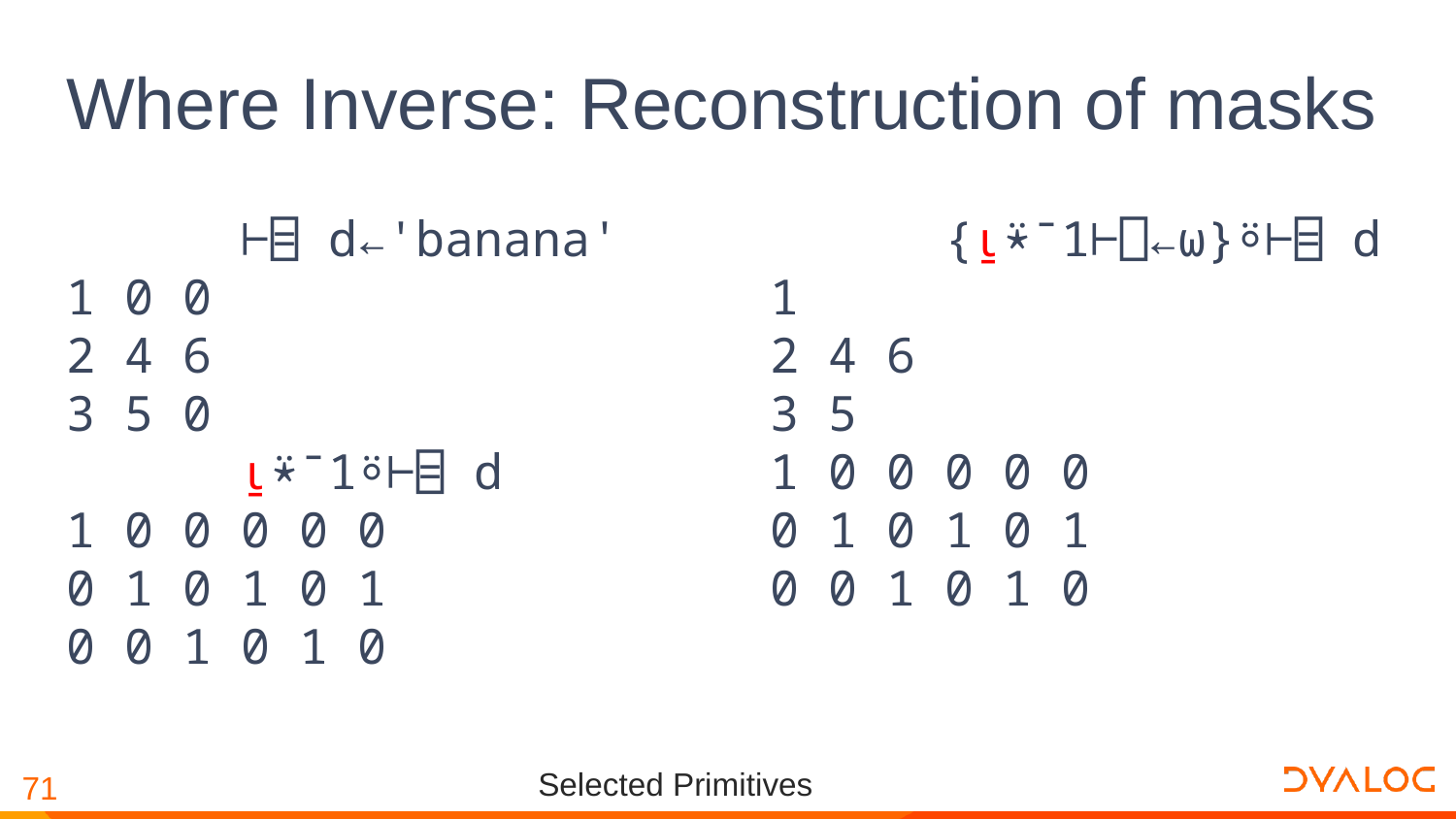

# Where Inverse: Reconstruction of masks
      ⊢⌸ d←'banana'
1 0 0
2 4 6
3 5 0
      ⍸⍣¯1⍤⊢⌸ d
1 0 0 0 0 0
0 1 0 1 0 1
0 0 1 0 1 0
      {⍸⍣¯1⊢⎕←⍵}⍤⊢⌸ d
1
2 4 6
3 5
1 0 0 0 0 0
0 1 0 1 0 1
0 0 1 0 1 0